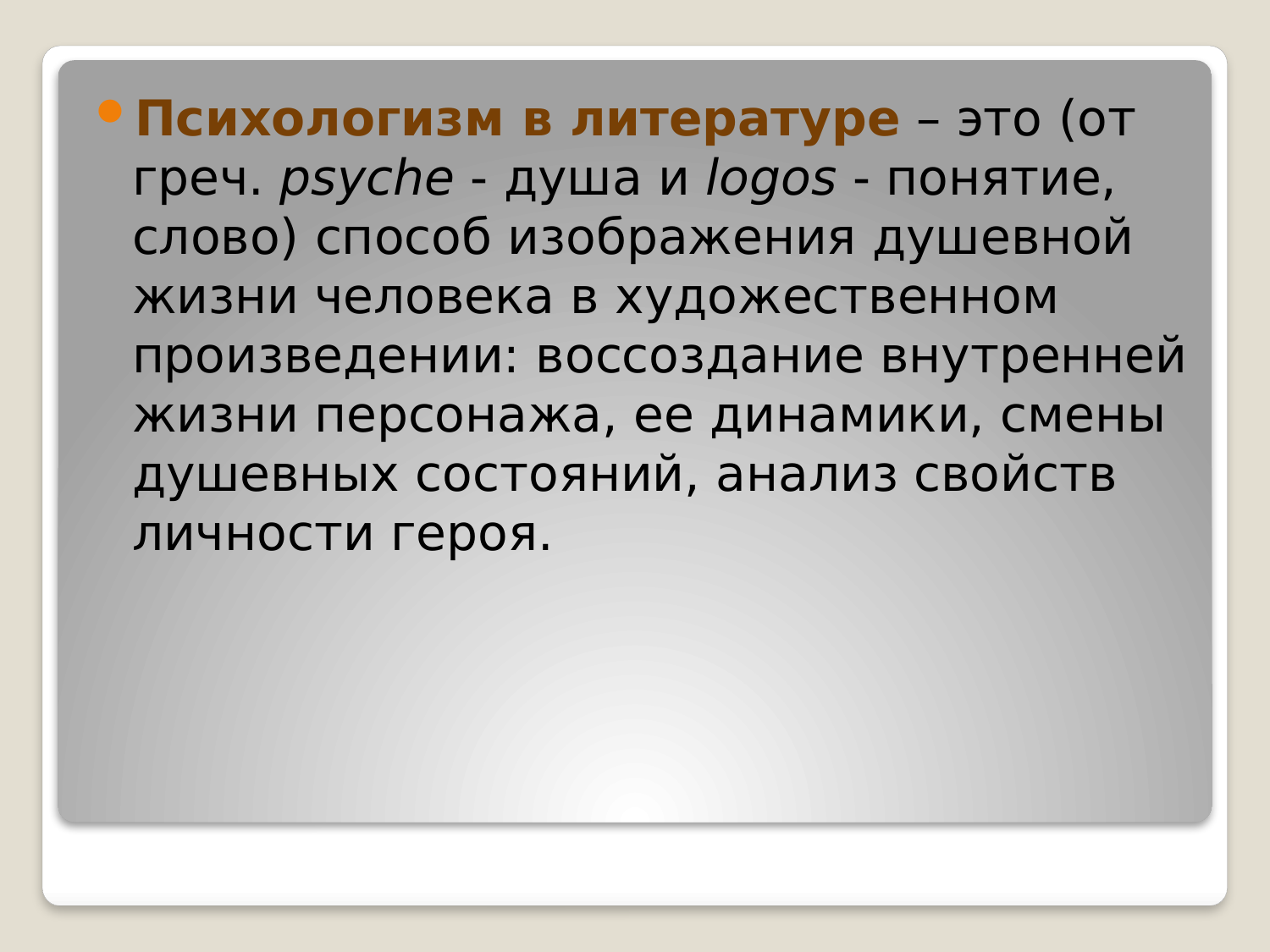

Психологизм в литературе – это (от греч. psyche - душа и logos - понятие, слово) способ изображения душевной жизни человека в художественном произведении: воссоздание внутренней жизни персонажа, ее динамики, смены душевных состояний, анализ свойств личности героя.

#